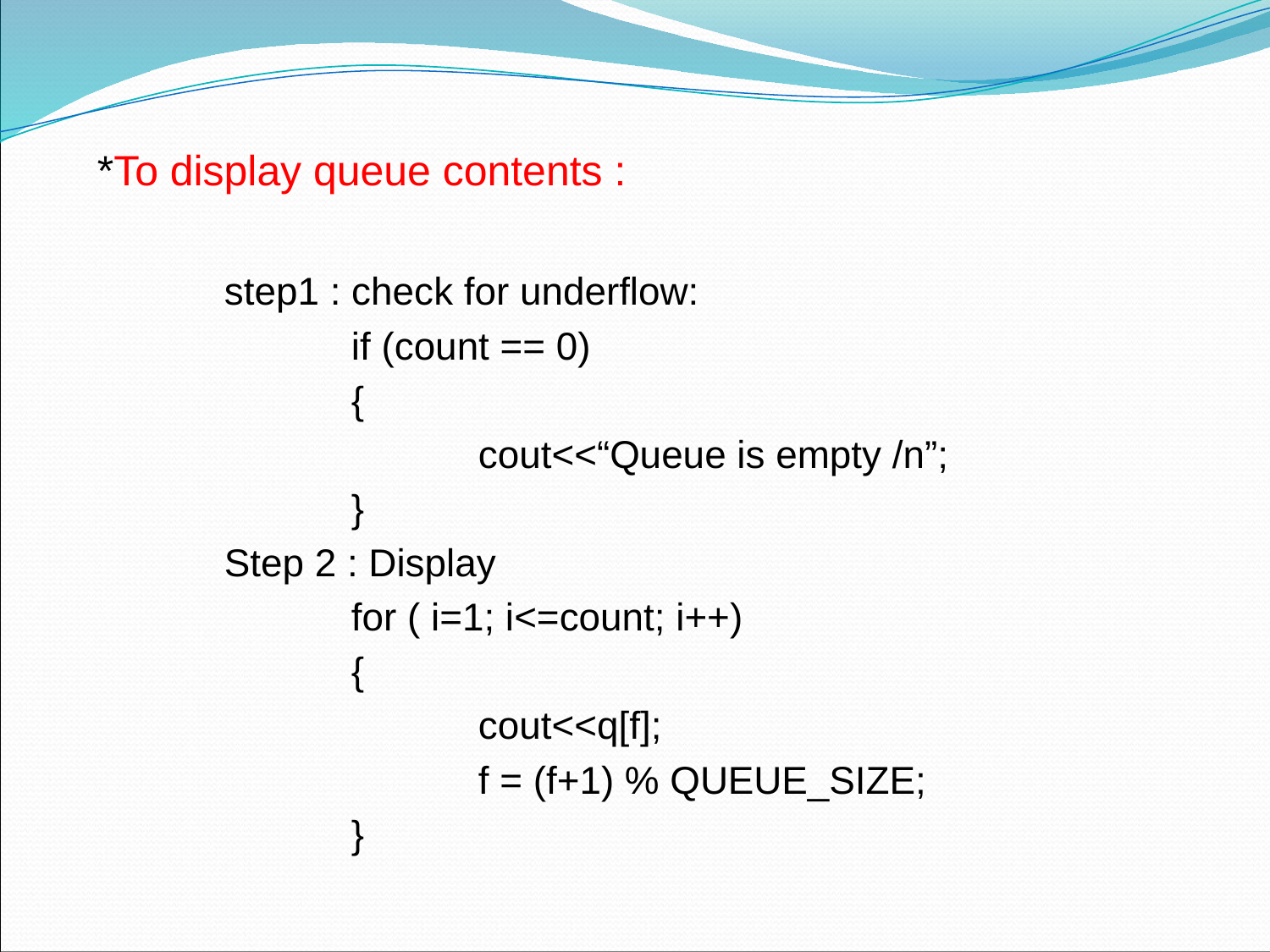

*To display queue contents :

	step1 : check for underflow:
		if (count == 0)
		{
			cout<<“Queue is empty /n”;
		}
	Step 2 : Display
            	for ( i=1; i<=count; i++)
		{
			cout<<q[f];
			f = (f+1) % QUEUE_SIZE;
		}